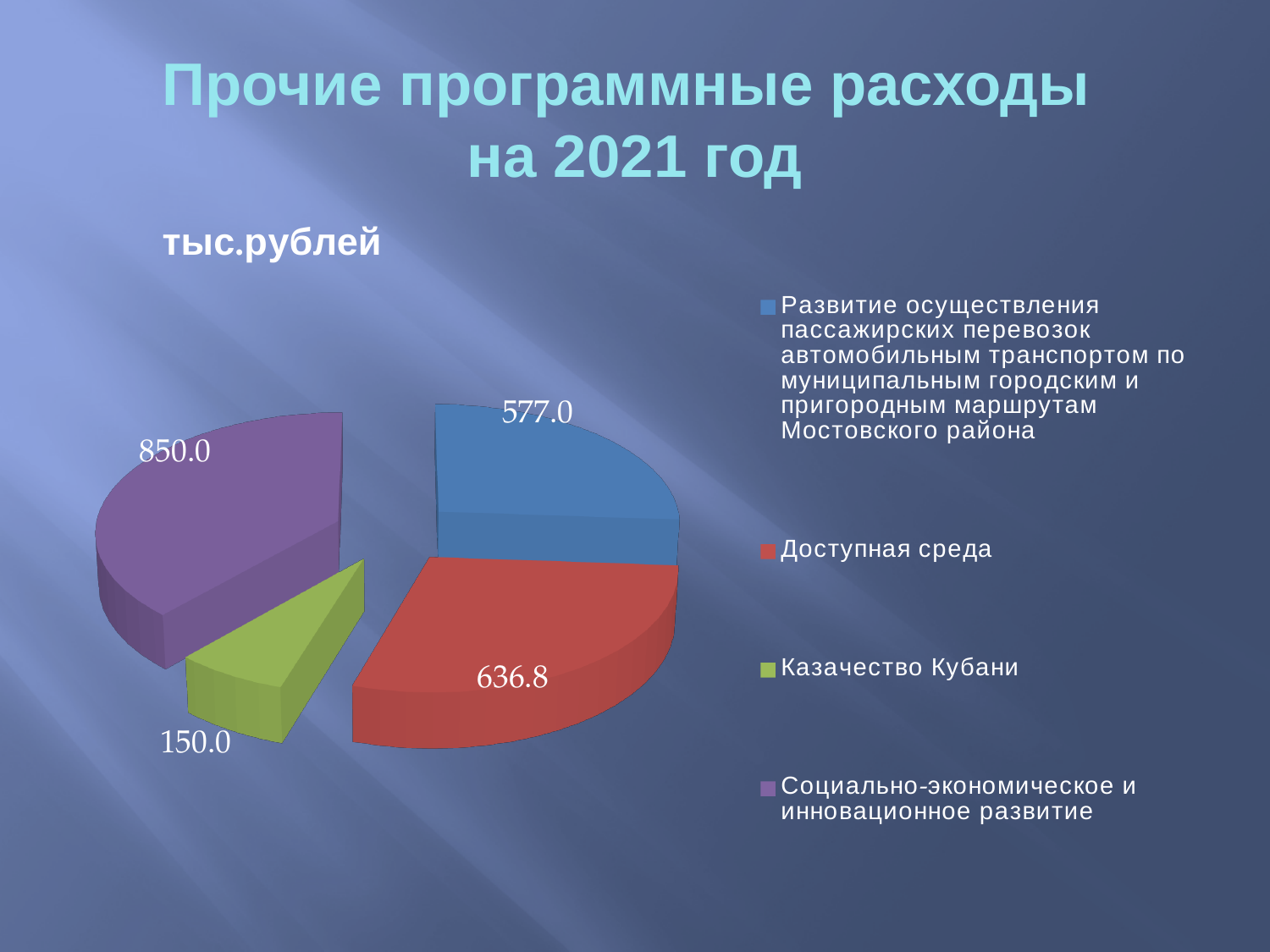

# Прочие программные расходы на 2021 год

[unsupported chart]